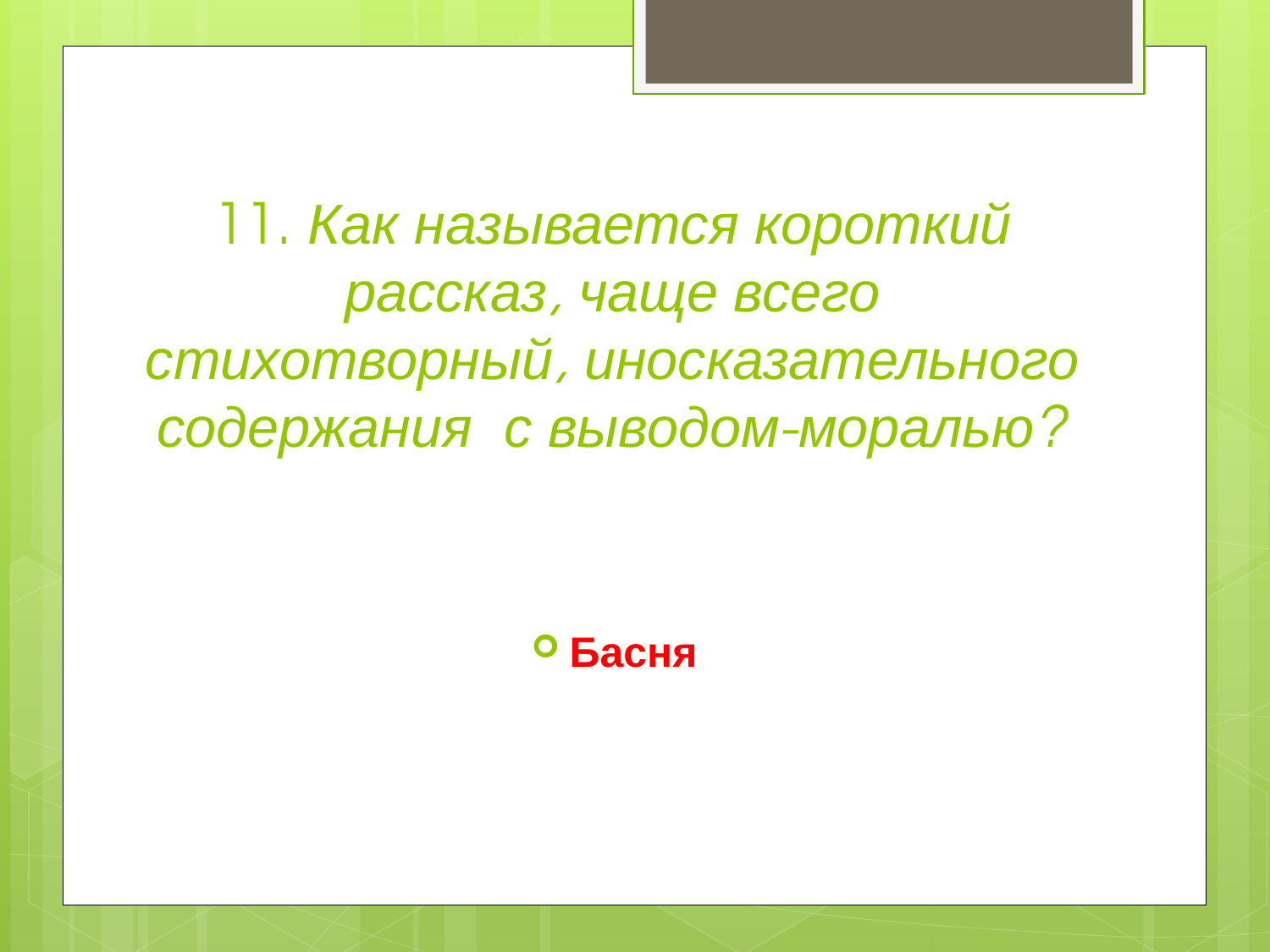

# 11. Как называется короткий рассказ, чаще всего стихотворный, иносказательного содержания  с выводом-моралью?

Басня